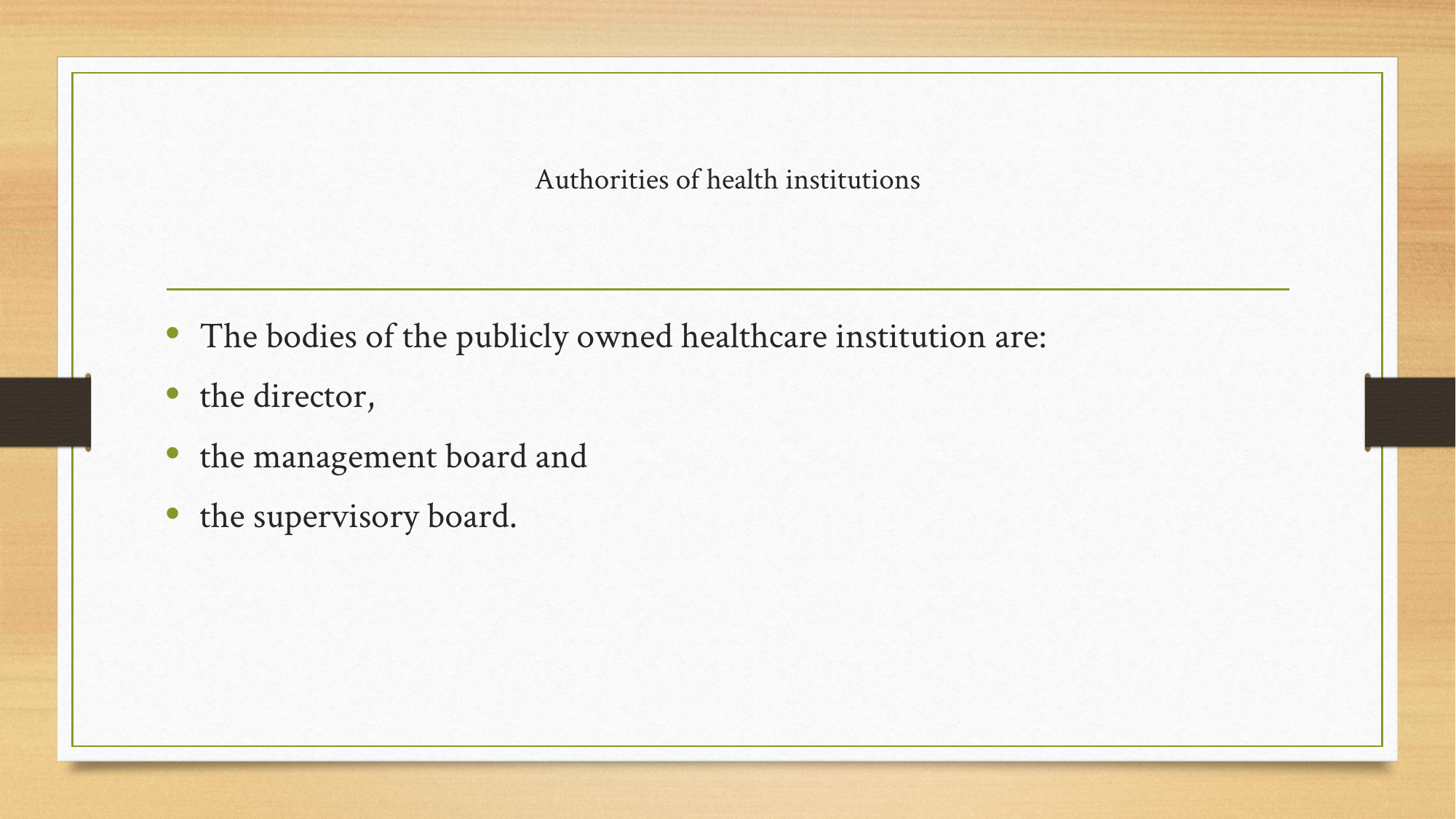

# Authorities of health institutions
The bodies of the publicly owned healthcare institution are:
the director,
the management board and
the supervisory board.